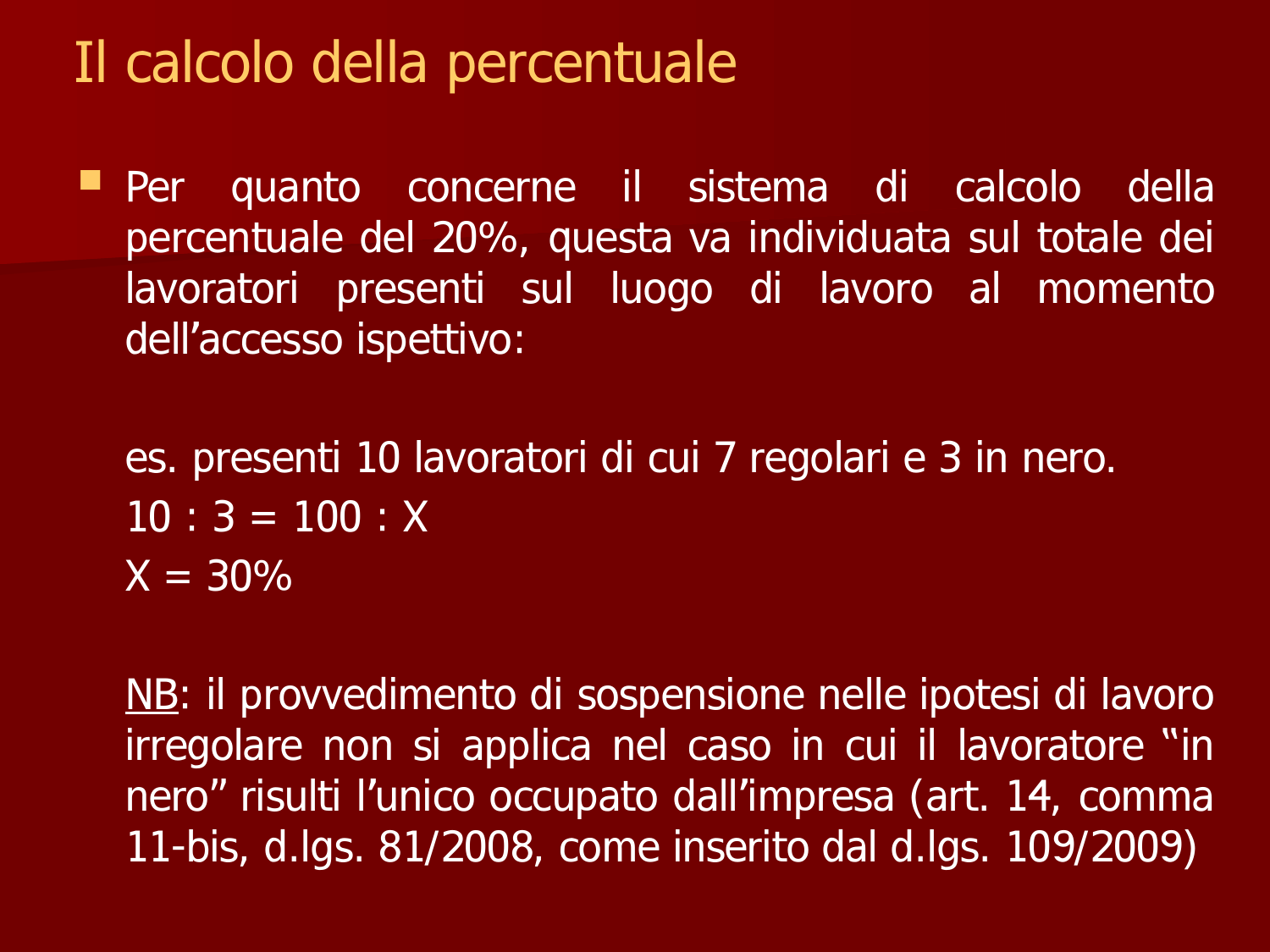

# Il calcolo della percentuale

Per quanto concerne il sistema di calcolo della percentuale del 20%, questa va individuata sul totale dei lavoratori presenti sul luogo di lavoro al momento dell’accesso ispettivo:

	es. presenti 10 lavoratori di cui 7 regolari e 3 in nero.
	10 : 3 = 100 : X
	X = 30%

	NB: il provvedimento di sospensione nelle ipotesi di lavoro irregolare non si applica nel caso in cui il lavoratore “in nero” risulti l’unico occupato dall’impresa (art. 14, comma 11-bis, d.lgs. 81/2008, come inserito dal d.lgs. 109/2009)